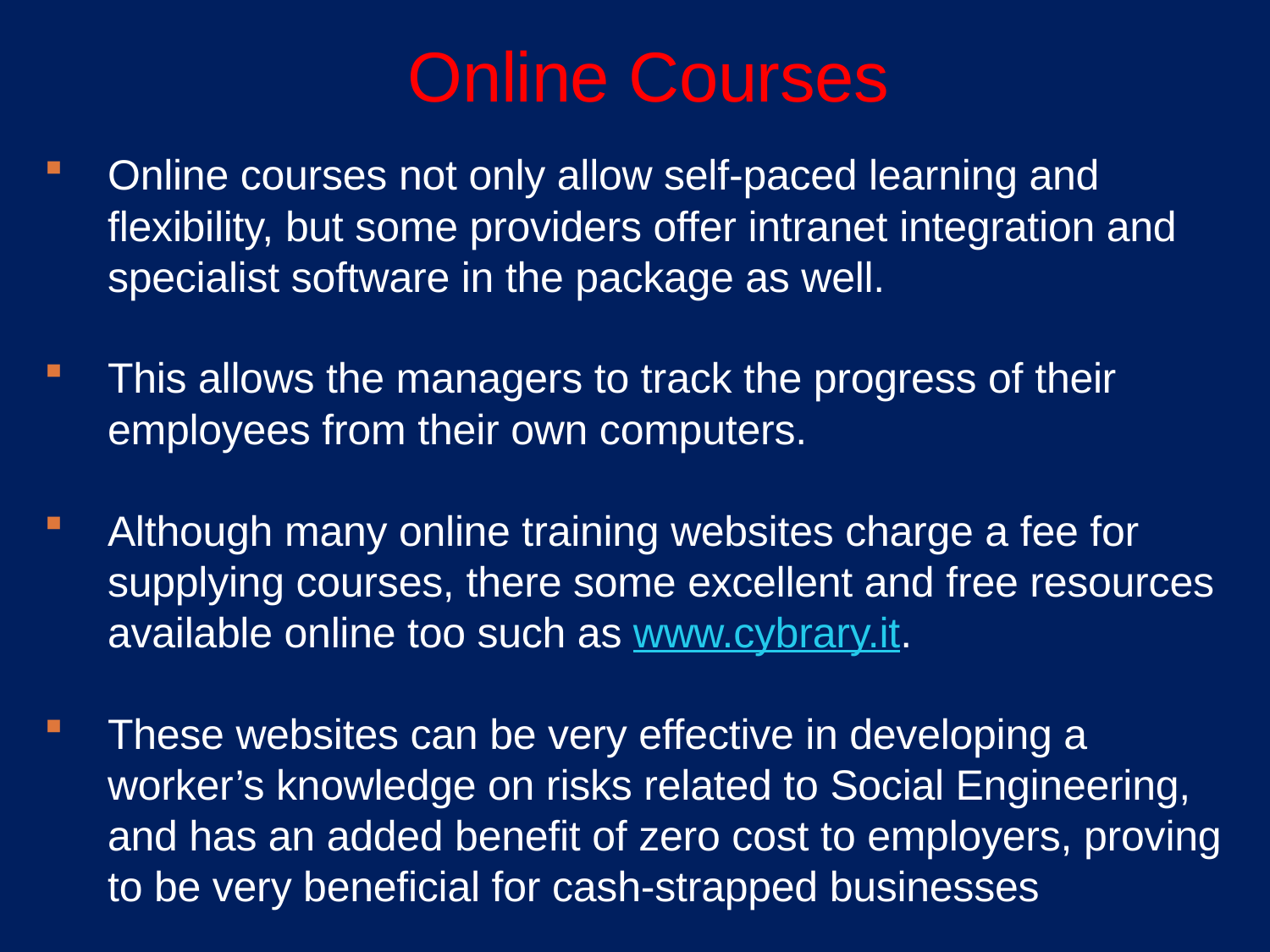

# Online Courses
Online courses not only allow self-paced learning and flexibility, but some providers offer intranet integration and specialist software in the package as well.

This allows the managers to track the progress of their employees from their own computers.

Although many online training websites charge a fee for supplying courses, there some excellent and free resources available online too such as www.cybrary.it.

These websites can be very effective in developing a worker’s knowledge on risks related to Social Engineering, and has an added benefit of zero cost to employers, proving to be very beneficial for cash-strapped businesses